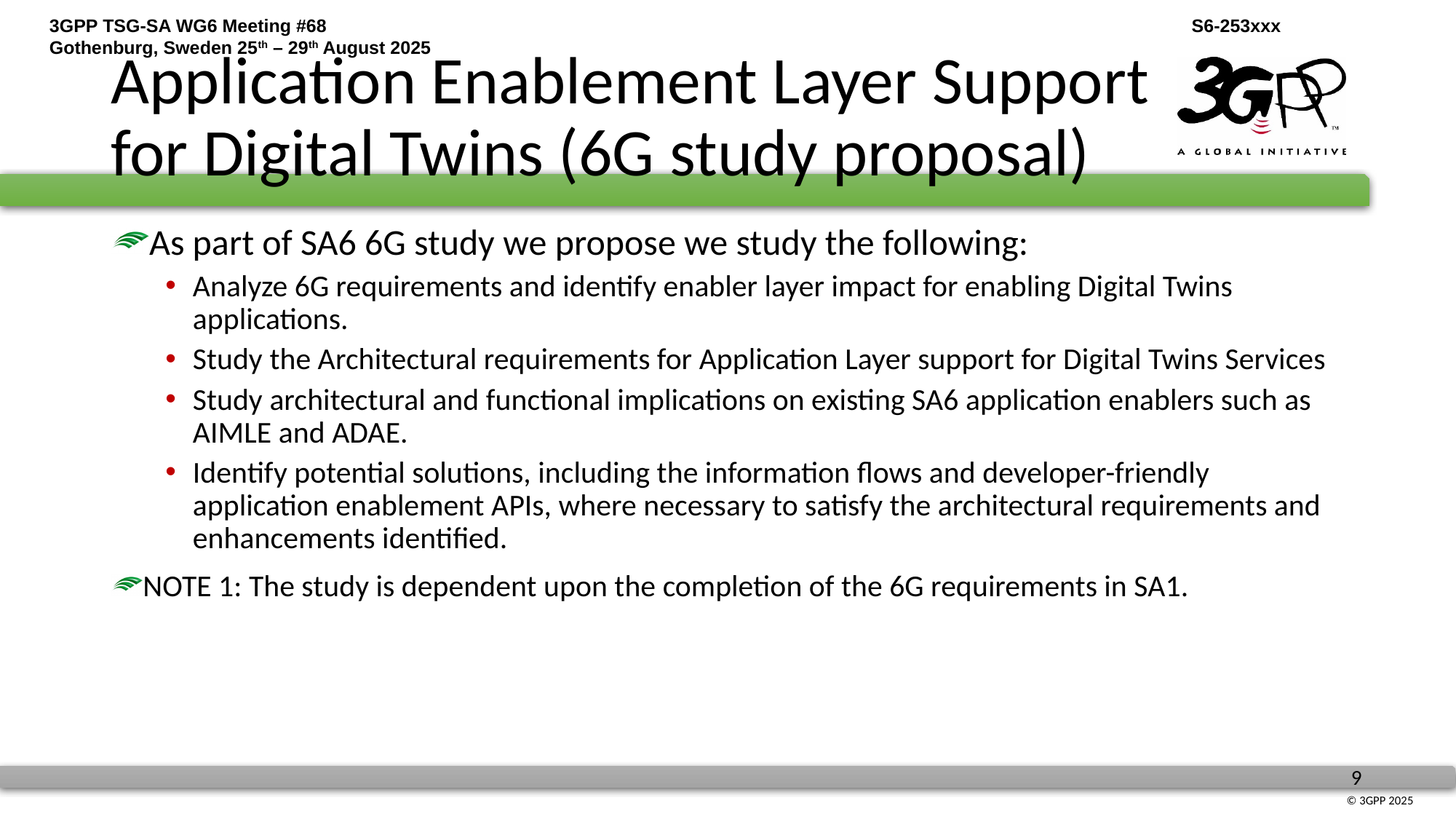

# Application Enablement Layer Support for Digital Twins (6G study proposal)
As part of SA6 6G study we propose we study the following:
Analyze 6G requirements and identify enabler layer impact for enabling Digital Twins applications.
Study the Architectural requirements for Application Layer support for Digital Twins Services
Study architectural and functional implications on existing SA6 application enablers such as AIMLE and ADAE.
Identify potential solutions, including the information flows and developer-friendly application enablement APIs, where necessary to satisfy the architectural requirements and enhancements identified.
NOTE 1: The study is dependent upon the completion of the 6G requirements in SA1.